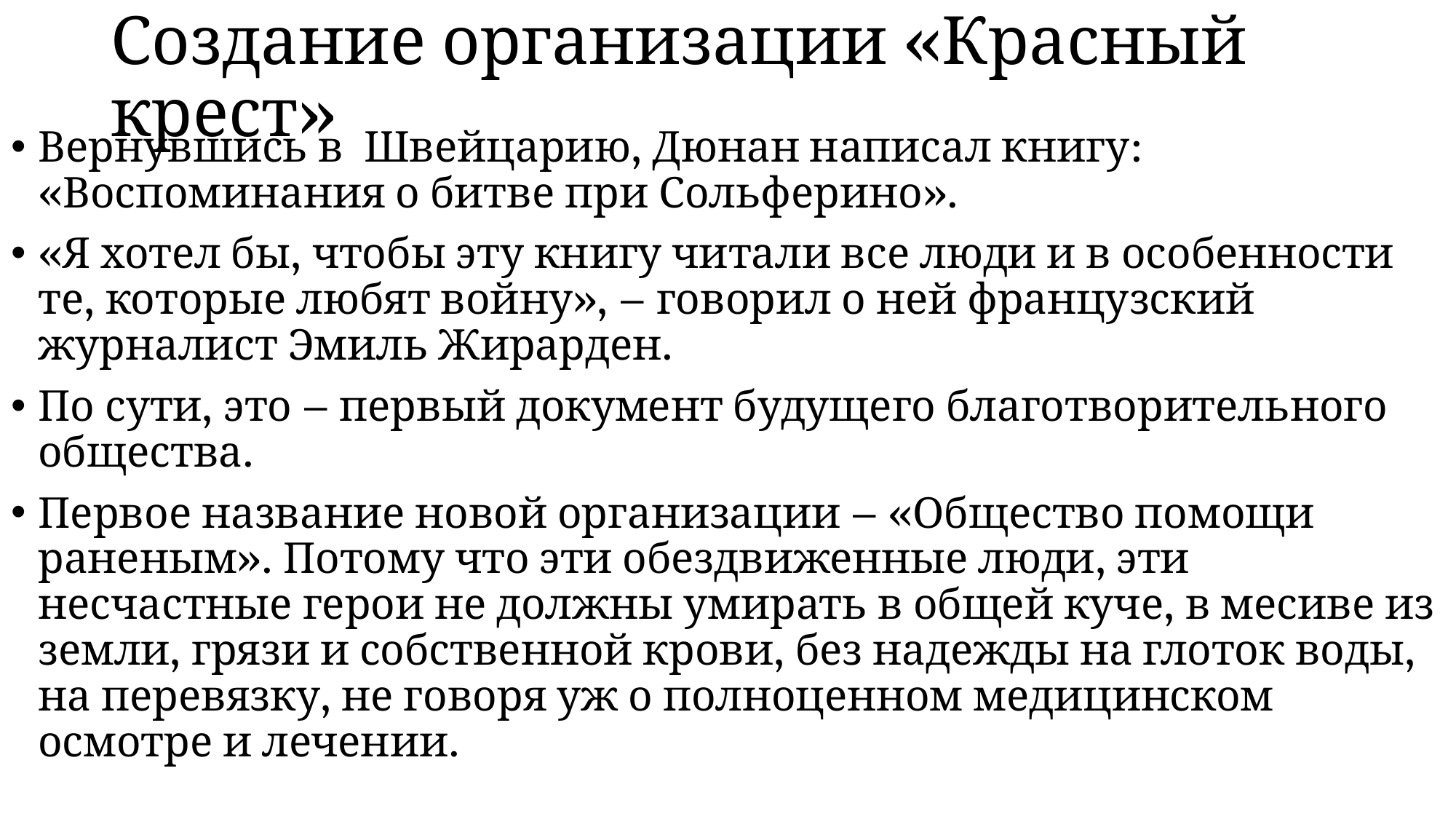

# Создание организации «Красный крест»
Вернувшись в  Швейцарию, Дюнан написал книгу: «Воспоминания о битве при Сольферино».
«Я хотел бы, чтобы эту книгу читали все люди и в особенности те, которые любят войну», – говорил о ней французский журналист Эмиль Жирарден.
По сути, это – первый документ будущего благотворительного общества.
Первое название новой организации – «Общество помощи раненым». Потому что эти обездвиженные люди, эти несчастные герои не должны умирать в общей куче, в месиве из земли, грязи и собственной крови, без надежды на глоток воды, на перевязку, не говоря уж о полноценном медицинском осмотре и лечении.